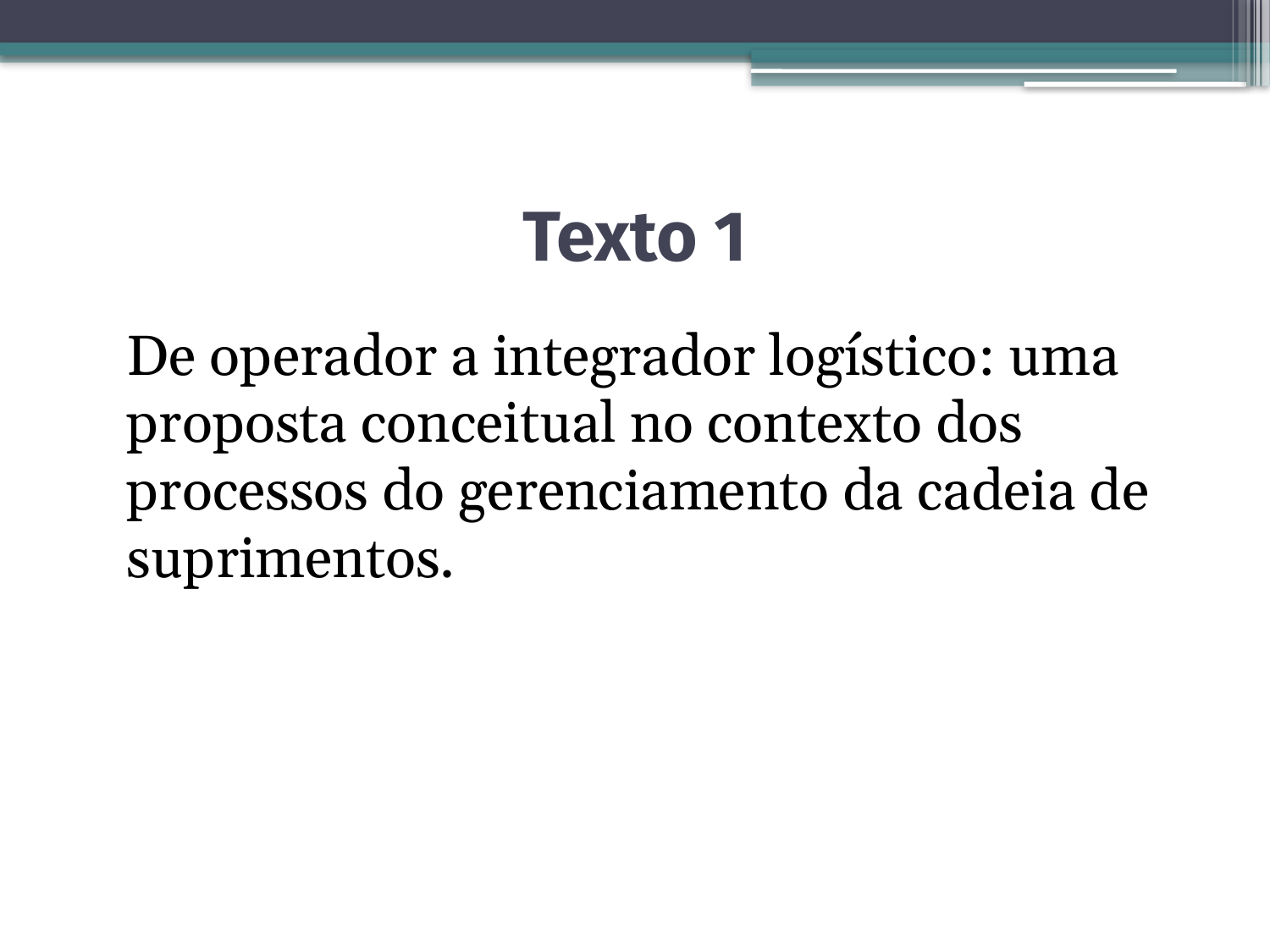

# Texto 1
	De operador a integrador logístico: uma proposta conceitual no contexto dos processos do gerenciamento da cadeia de suprimentos.